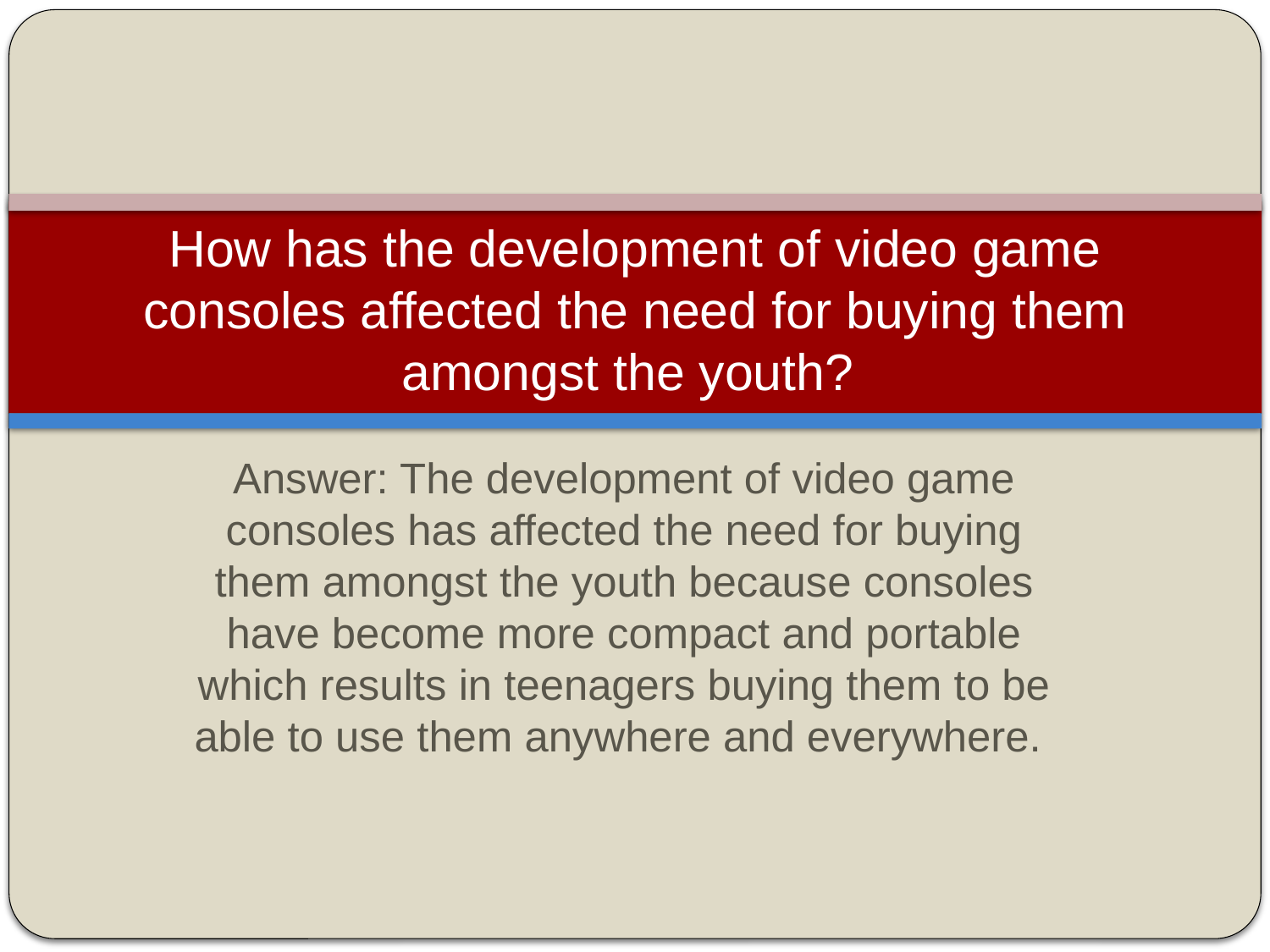

# How has the development of video game consoles affected the need for buying them amongst the youth?
Answer: The development of video game consoles has affected the need for buying them amongst the youth because consoles have become more compact and portable which results in teenagers buying them to be able to use them anywhere and everywhere.